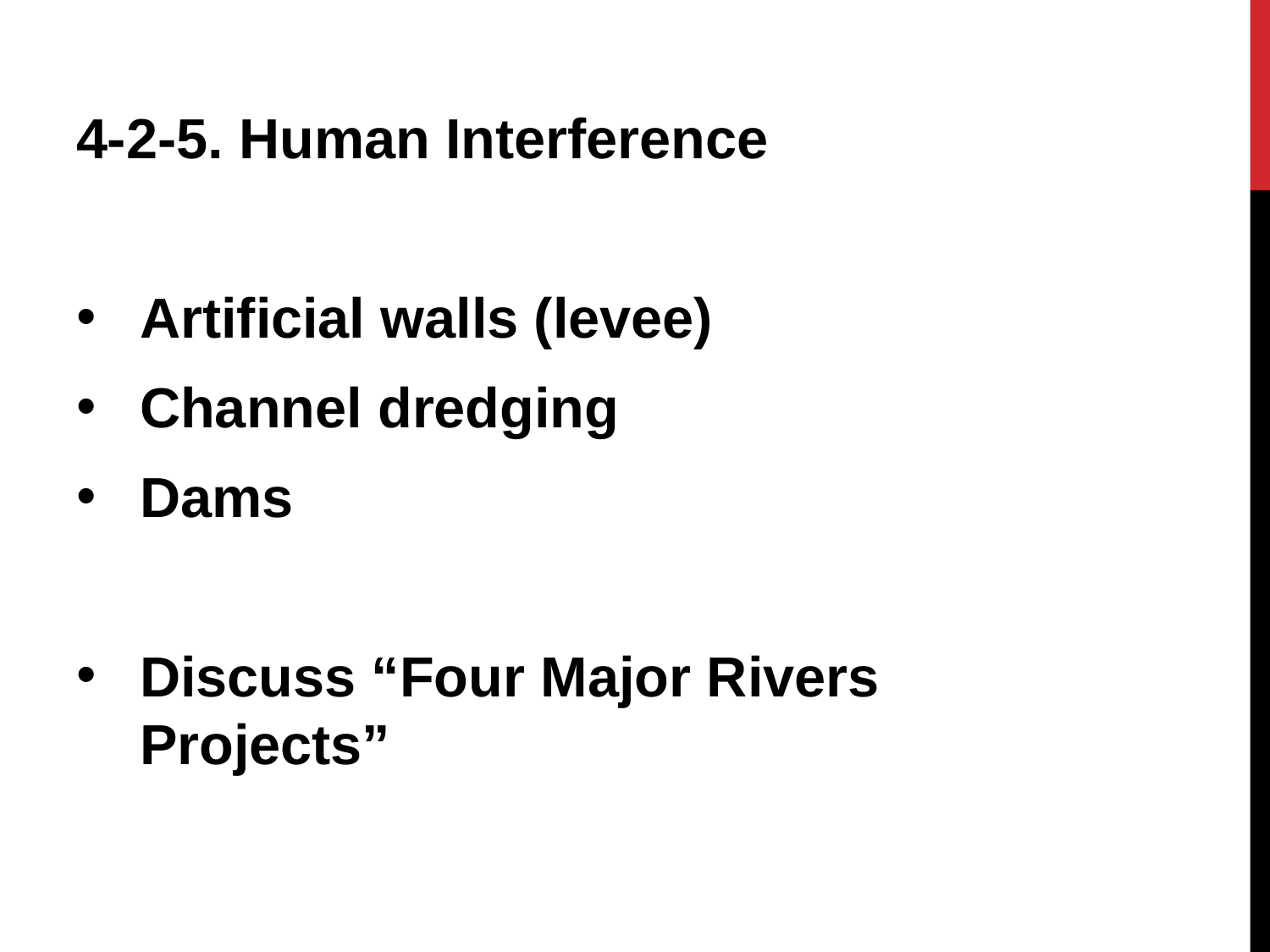

4-2-5. Human Interference

Artificial walls (levee)
Channel dredging
Dams

Discuss “Four Major Rivers Projects”